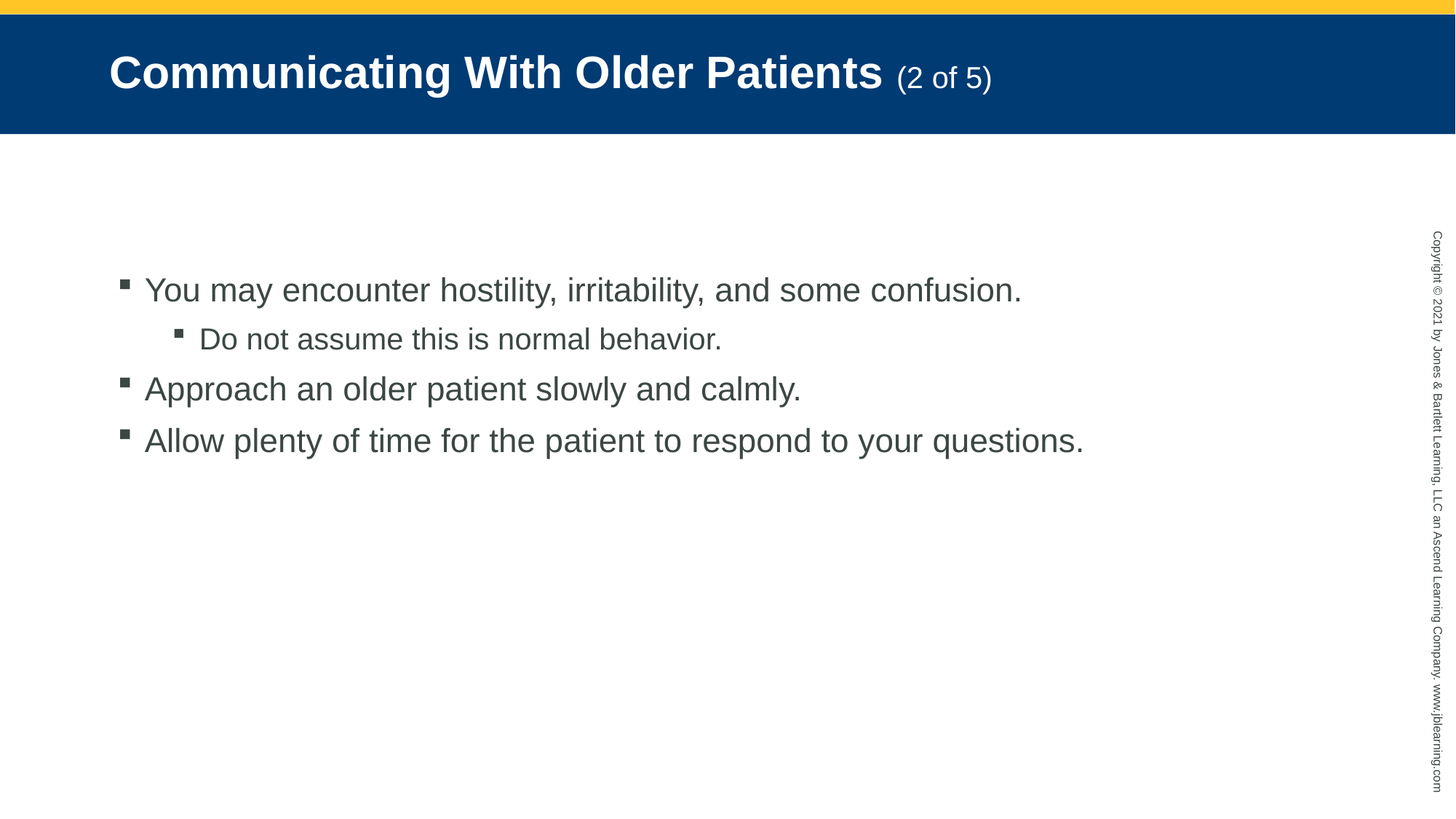

# Communicating With Older Patients (2 of 5)
You may encounter hostility, irritability, and some confusion.
Do not assume this is normal behavior.
Approach an older patient slowly and calmly.
Allow plenty of time for the patient to respond to your questions.